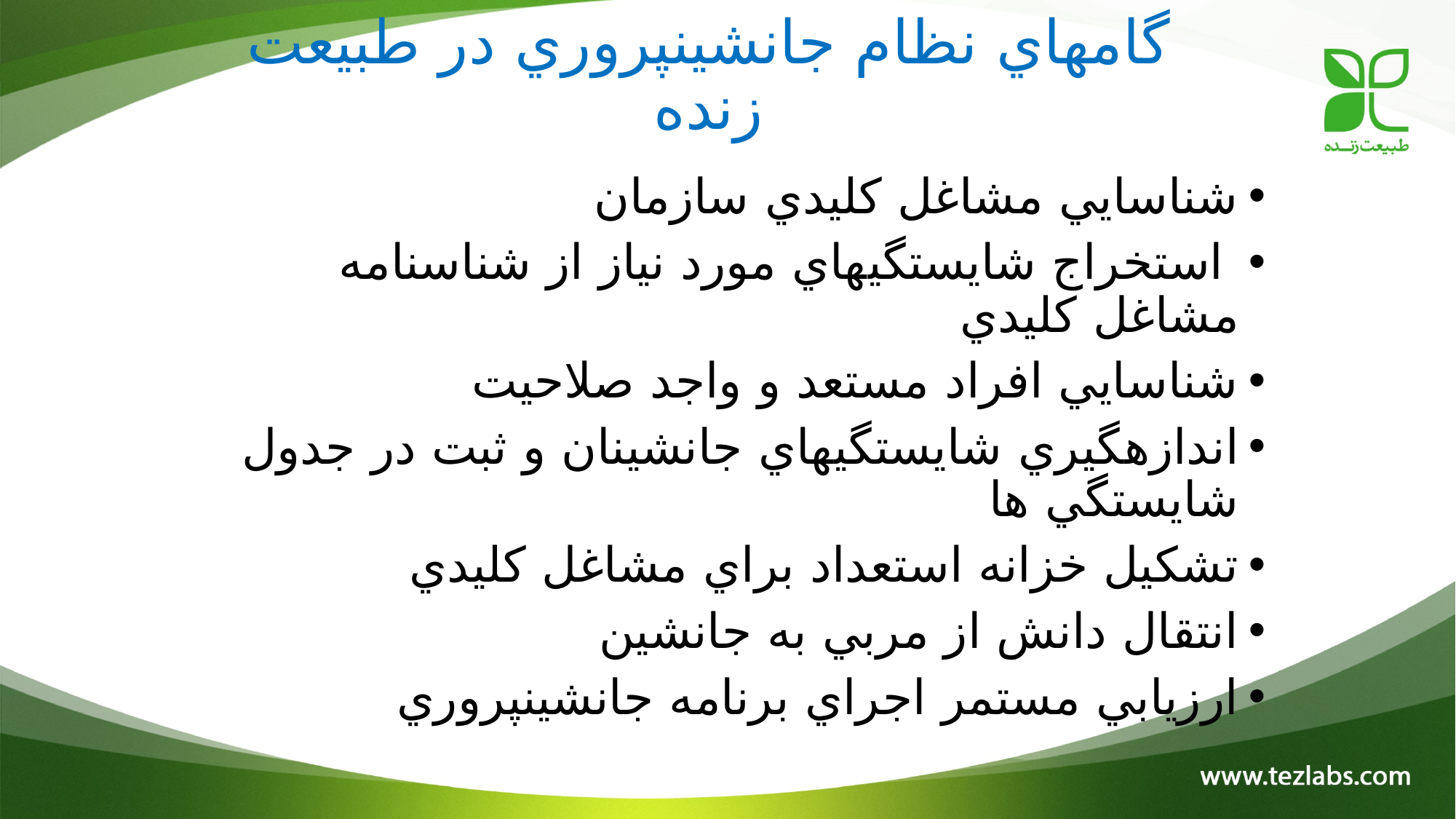

# گام­هاي نظام جانشين­پروري در طبيعت زنده
شناسايي مشاغل کليدي سازمان
 استخراج شايستگي­هاي مورد نياز از شناسنامه مشاغل کليدي
شناسايي افراد مستعد و واجد صلاحيت
اندازه­گيري شايستگي­هاي جانشينان و ثبت در جدول شايستگي ها
تشکيل خزانه استعداد براي مشاغل کليدي
انتقال دانش از مربي به جانشين
ارزيابي مستمر اجراي برنامه جانشين­پروري